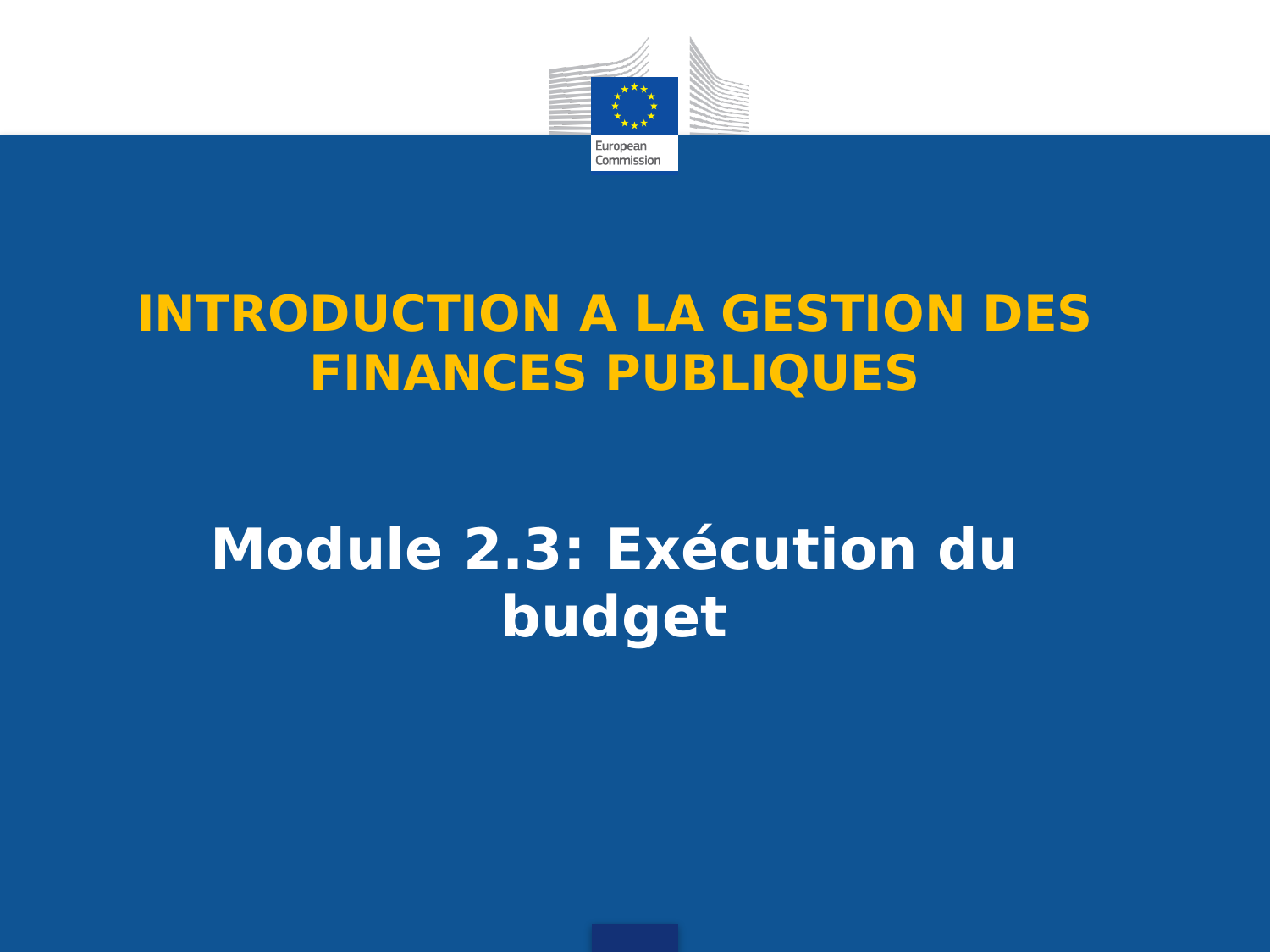

# INTRODUCTION A LA GESTION DES FINANCES PUBLIQUES
Module 2.3: Exécution du budget